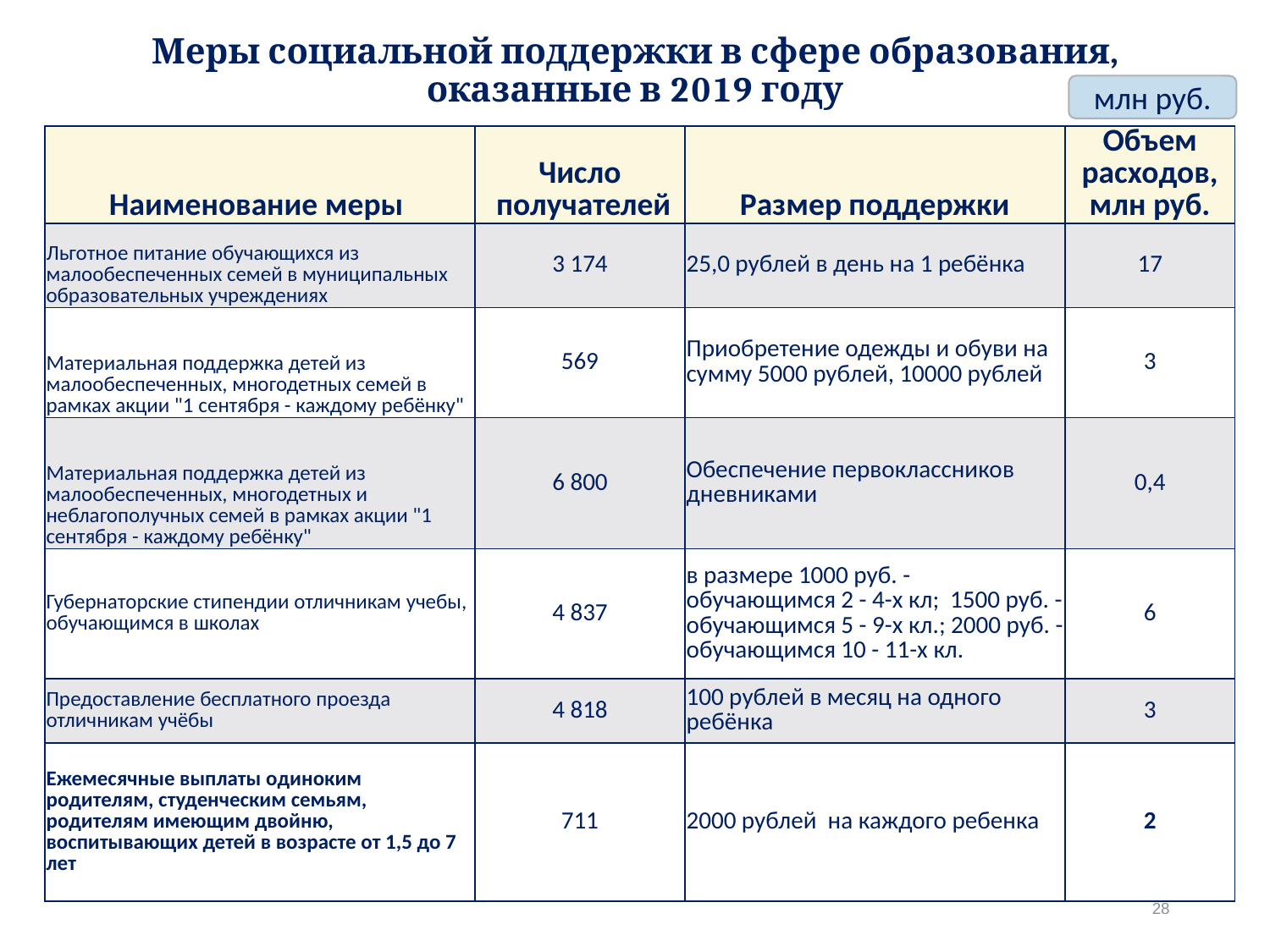

# Меры социальной поддержки в сфере образования, оказанные в 2019 году
млн руб.
| Наименование меры | Число получателей | Размер поддержки | Объем расходов, млн руб. |
| --- | --- | --- | --- |
| Льготное питание обучающихся из малообеспеченных семей в муниципальных образовательных учреждениях | 3 174 | 25,0 рублей в день на 1 ребёнка | 17 |
| Материальная поддержка детей из малообеспеченных, многодетных семей в рамках акции "1 сентября - каждому ребёнку" | 569 | Приобретение одежды и обуви на сумму 5000 рублей, 10000 рублей | 3 |
| Материальная поддержка детей из малообеспеченных, многодетных и неблагополучных семей в рамках акции "1 сентября - каждому ребёнку" | 6 800 | Обеспечение первоклассников дневниками | 0,4 |
| Губернаторские стипендии отличникам учебы, обучающимся в школах | 4 837 | в размере 1000 руб. - обучающимся 2 - 4-х кл; 1500 руб. - обучающимся 5 - 9-х кл.; 2000 руб. - обучающимся 10 - 11-х кл. | 6 |
| Предоставление бесплатного проезда отличникам учёбы | 4 818 | 100 рублей в месяц на одного ребёнка | 3 |
| Ежемесячные выплаты одиноким родителям, студенческим семьям, родителям имеющим двойню, воспитывающих детей в возрасте от 1,5 до 7 лет | 711 | 2000 рублей на каждого ребенка | 2 |
28